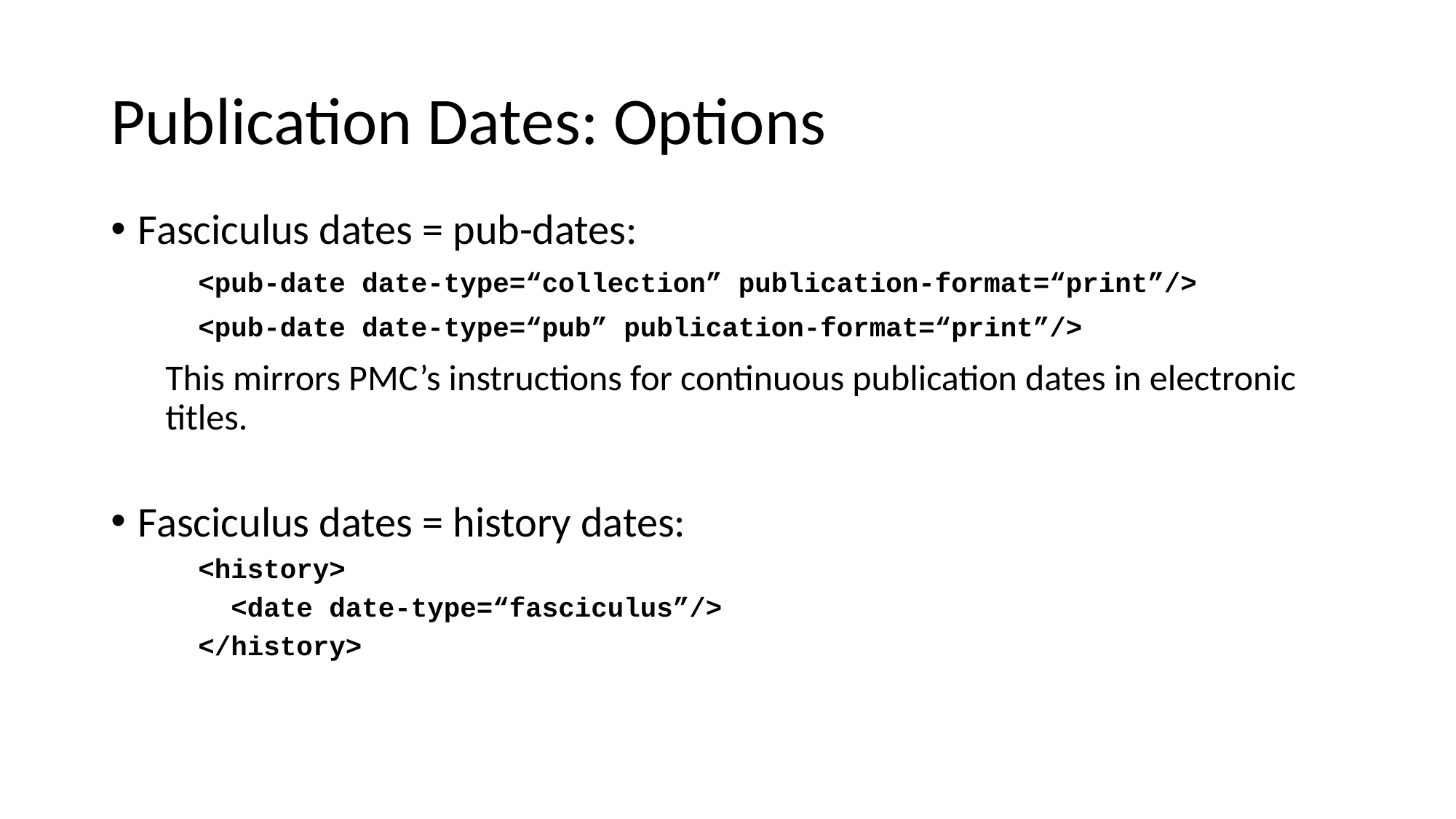

# Publication Dates: Options
Fasciculus dates = pub-dates:
  <pub-date date-type=“collection” publication-format=“print”/>
  <pub-date date-type=“pub” publication-format=“print”/>
This mirrors PMC’s instructions for continuous publication dates in electronic titles.

Fasciculus dates = history dates:
  <history>
    <date date-type=“fasciculus”/>
  </history>